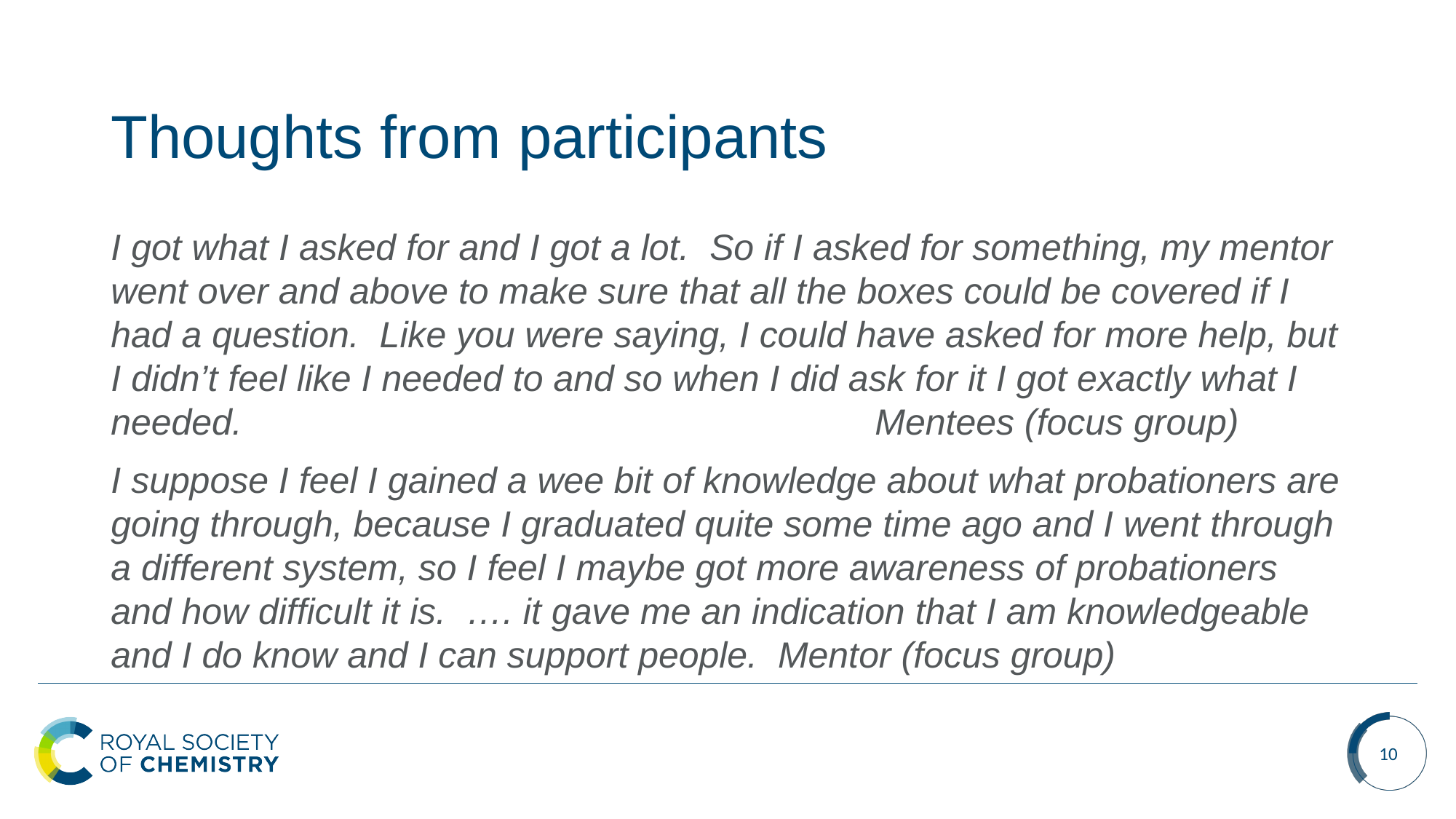

# Thoughts from participants
I got what I asked for and I got a lot.  So if I asked for something, my mentor went over and above to make sure that all the boxes could be covered if I had a question.  Like you were saying, I could have asked for more help, but I didn’t feel like I needed to and so when I did ask for it I got exactly what I needed.						Mentees (focus group)
I suppose I feel I gained a wee bit of knowledge about what probationers are going through, because I graduated quite some time ago and I went through a different system, so I feel I maybe got more awareness of probationers and how difficult it is.  …. it gave me an indication that I am knowledgeable and I do know and I can support people.  Mentor (focus group)

10